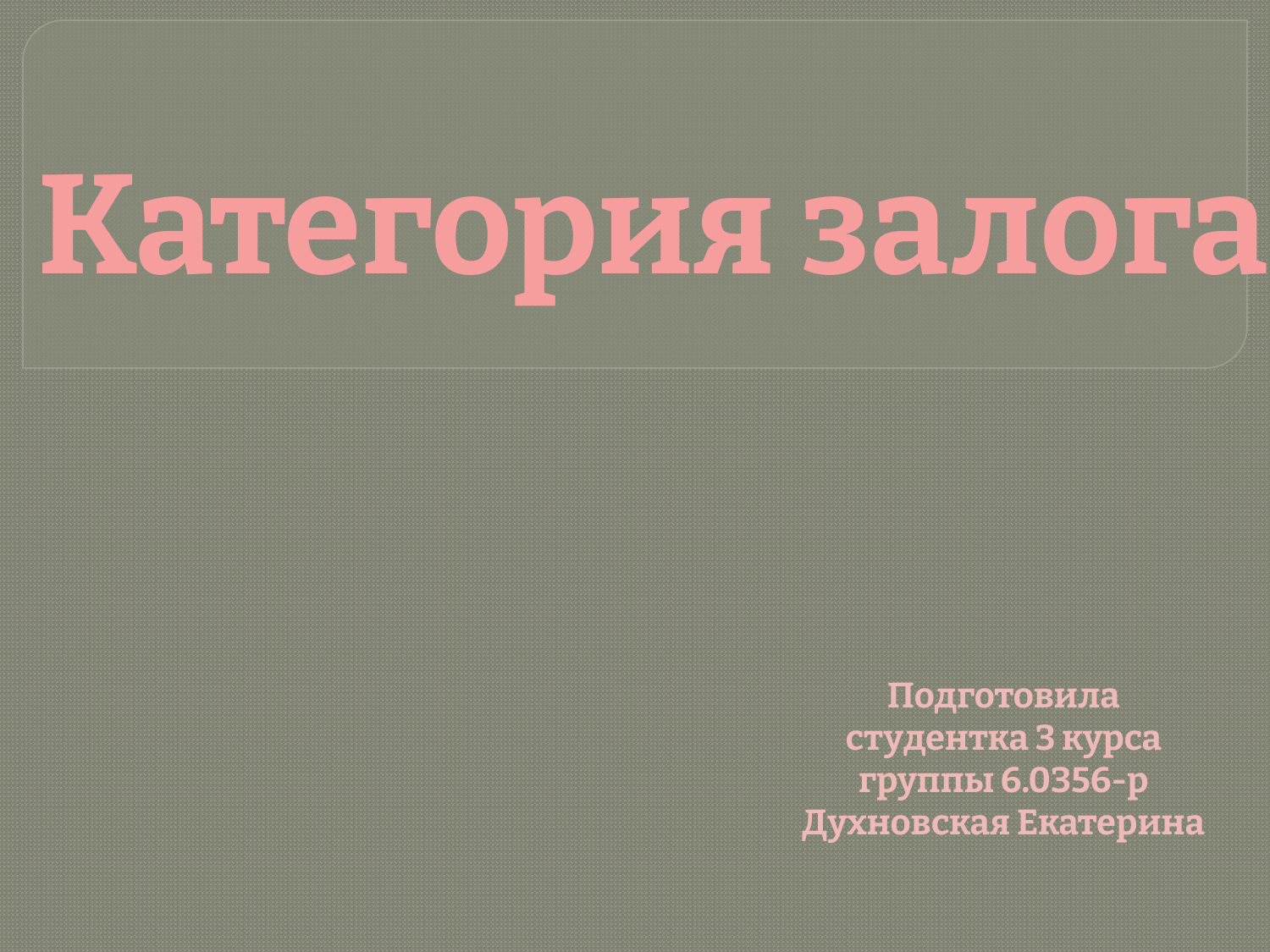

Категория залога
Подготовила
студентка 3 курса
группы 6.0356-р
Духновская Екатерина